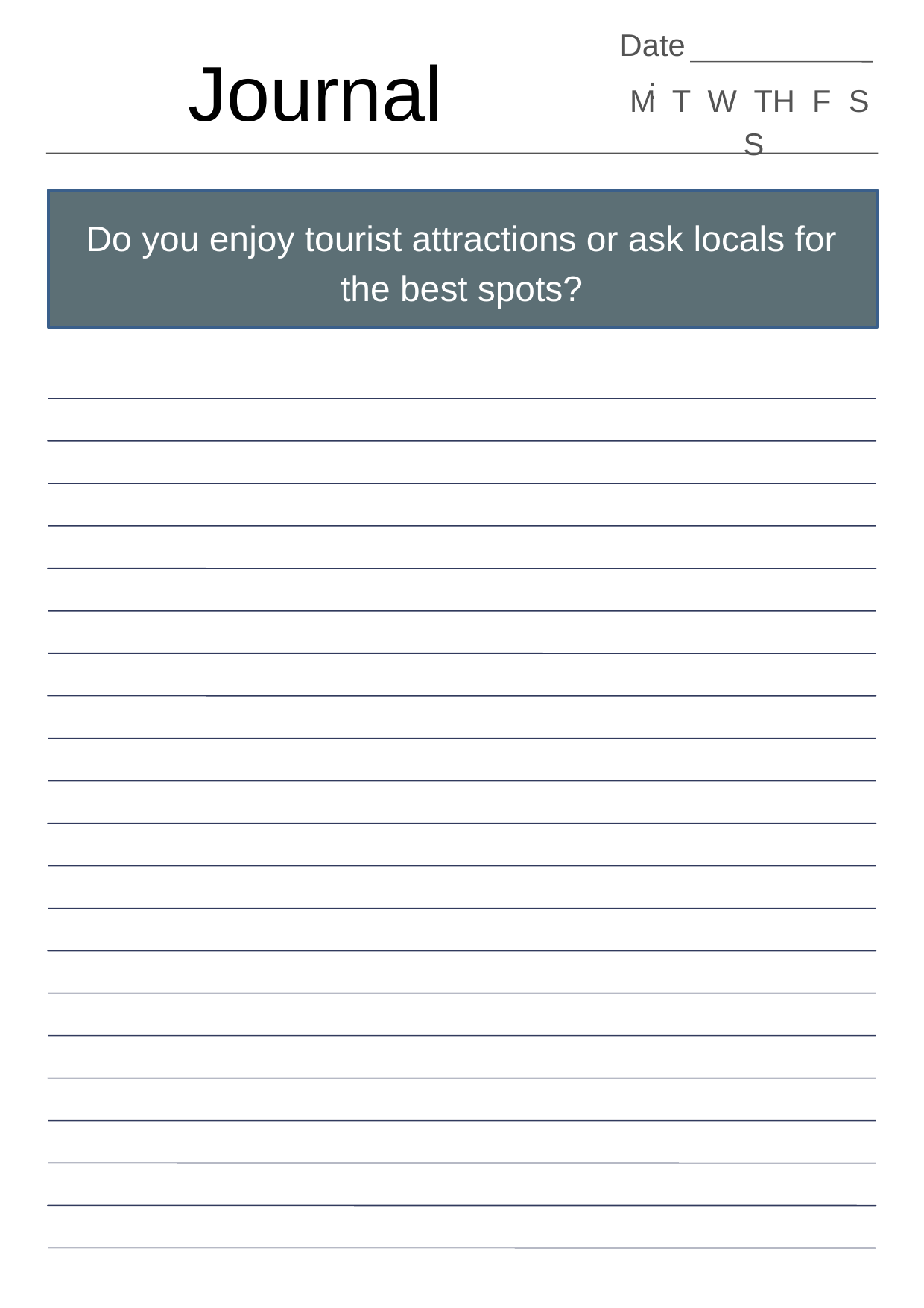

Date:
Journal

M  T  W  TH  F  S  S

Do you enjoy tourist attractions or ask locals for the best spots?